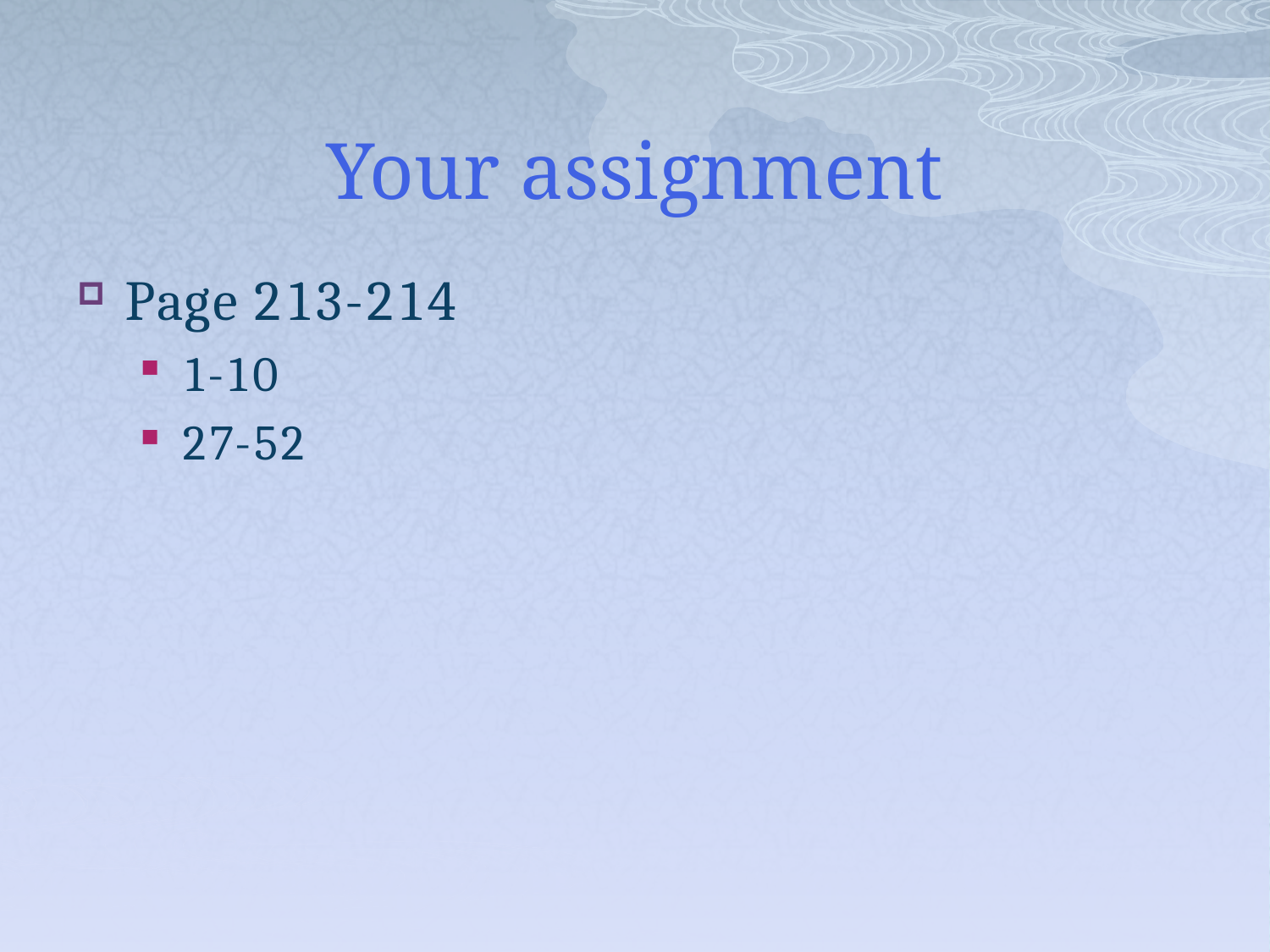

# Your assignment
Page 213-214
1-10
27-52